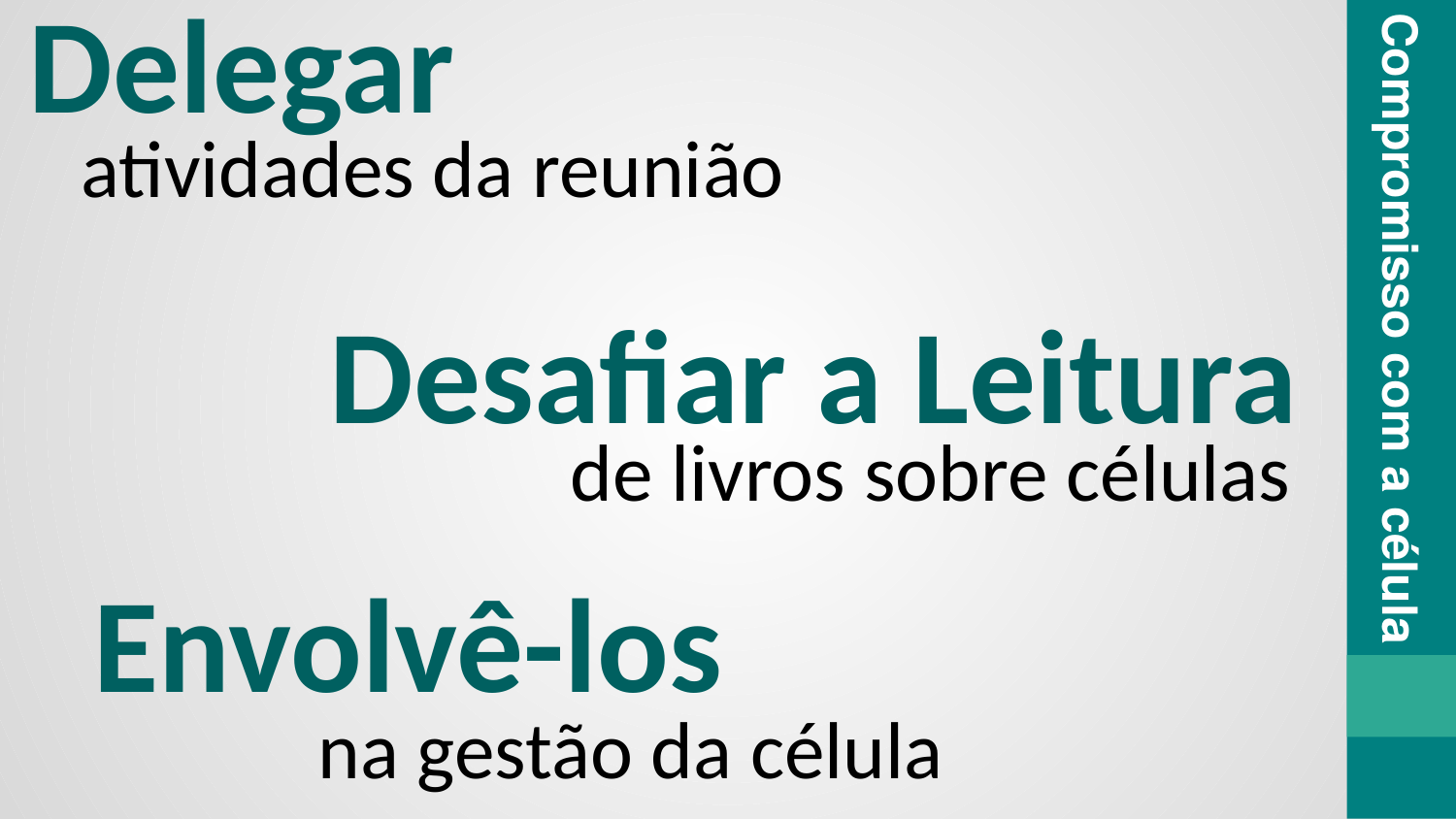

Delegar
atividades da reunião
Desafiar a Leitura
Compromisso com a célula
de livros sobre células
Envolvê-los
na gestão da célula